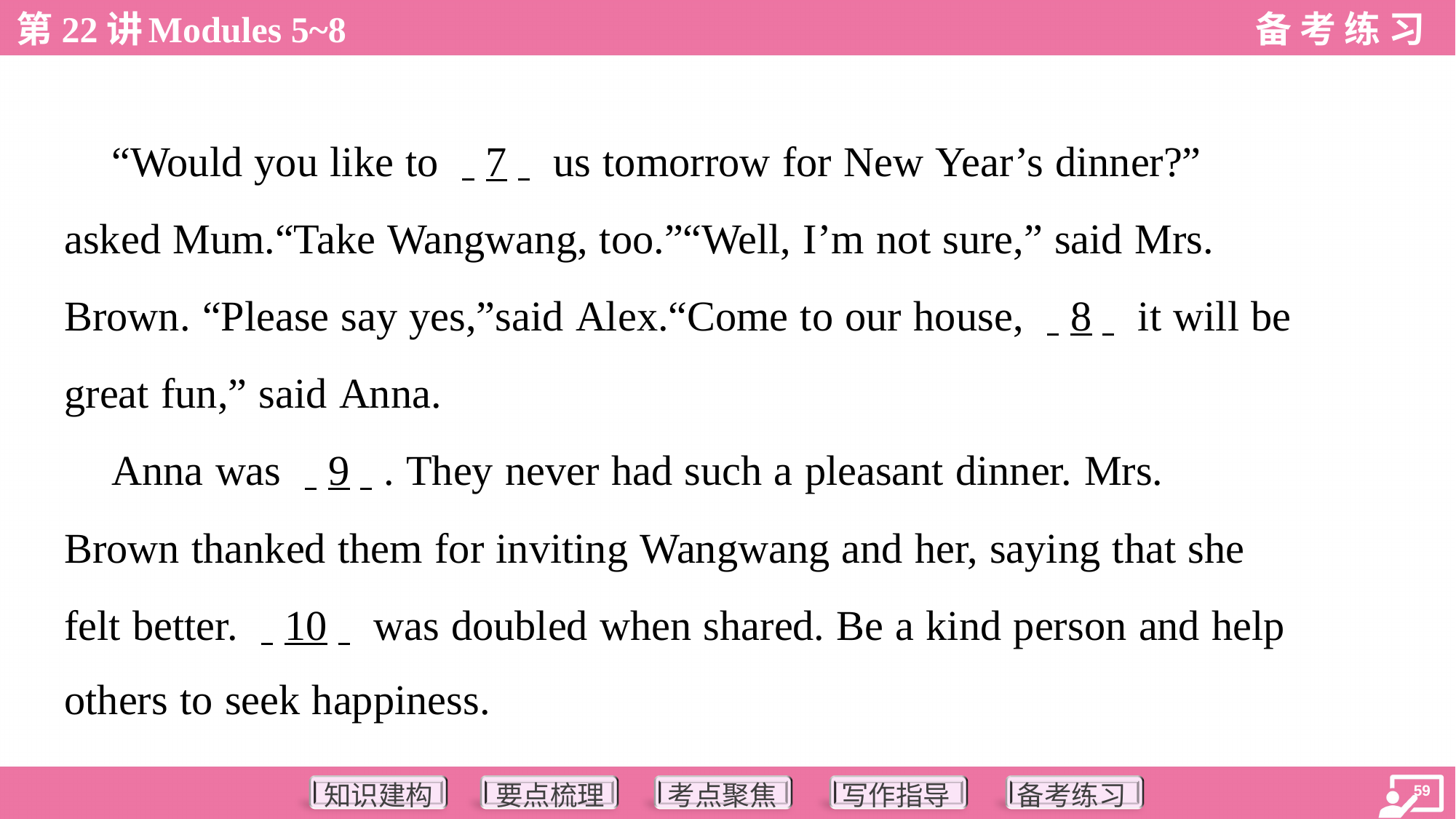

“Would you like to . .7. . us tomorrow for New Year’s dinner?”
asked Mum.“Take Wangwang, too.”“Well, I’m not sure,” said Mrs.
Brown. “Please say yes,”said Alex.“Come to our house, . .8. . it will be
great fun,” said Anna.
    Anna was . .9. .. They never had such a pleasant dinner. Mrs.
Brown thanked them for inviting Wangwang and her, saying that she
felt better. . .10. . was doubled when shared. Be a kind person and help
others to seek happiness.